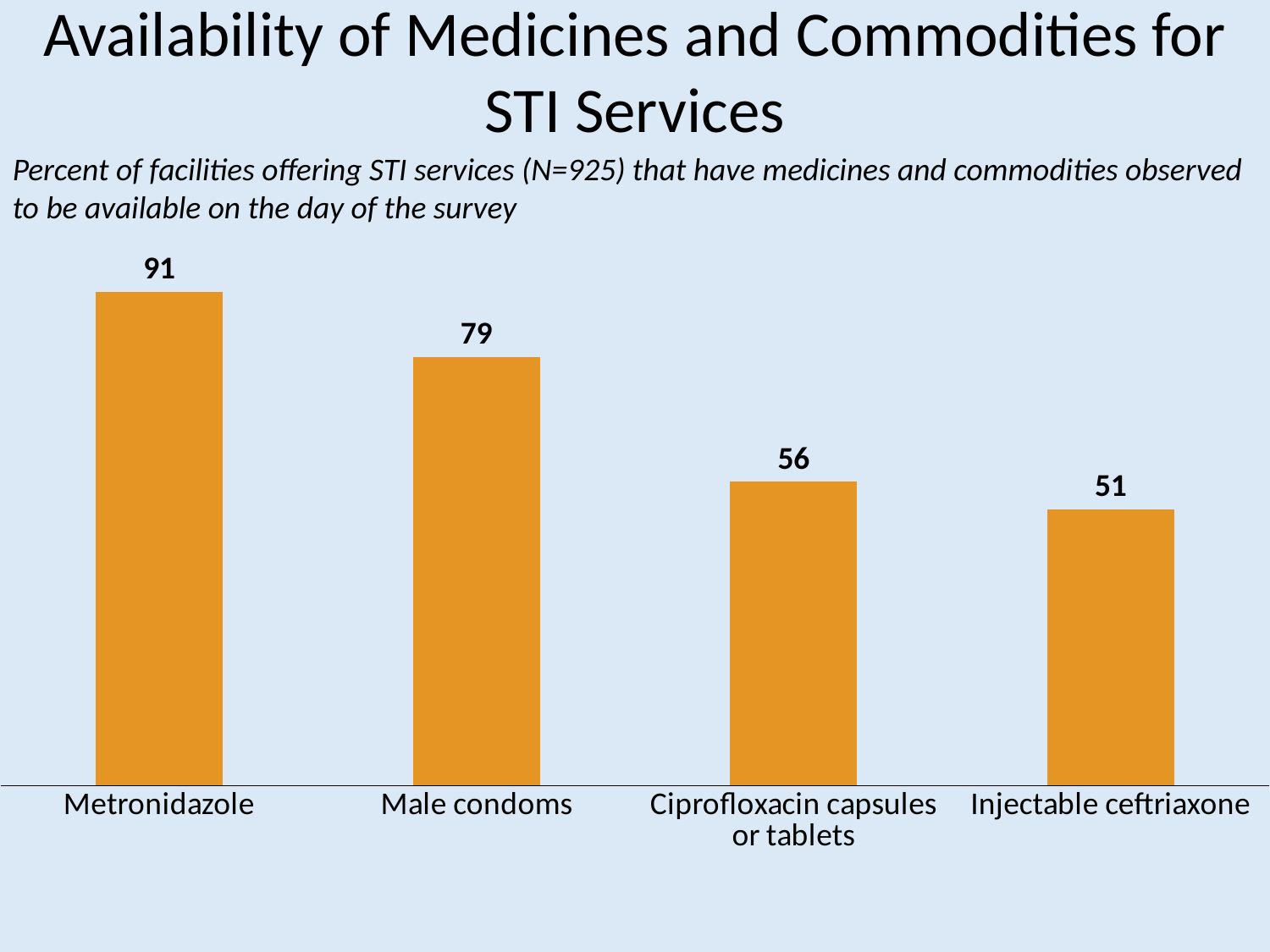

# Availability of Medicines and Commodities for STI Services
Percent of facilities offering STI services (N=925) that have medicines and commodities observed to be available on the day of the survey

### Chart

| Category | Series 1 |
|---|---|
| Metronidazole | 91.0 |
| Male condoms | 79.0 |
| Ciprofloxacin capsules or tablets | 56.0 |
| Injectable ceftriaxone | 51.0 |